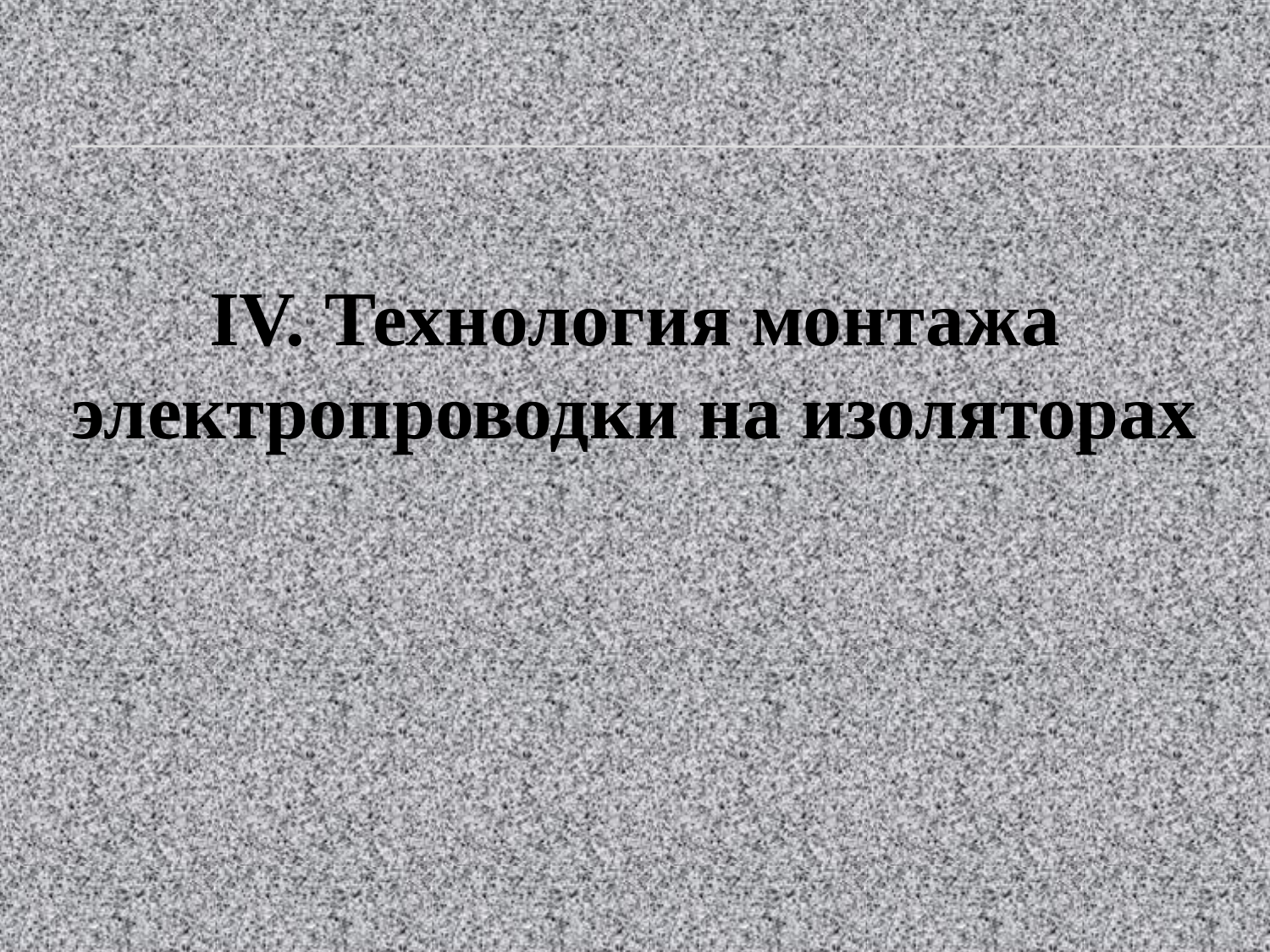

# IV. Технология монтажа электропроводки на изоляторах